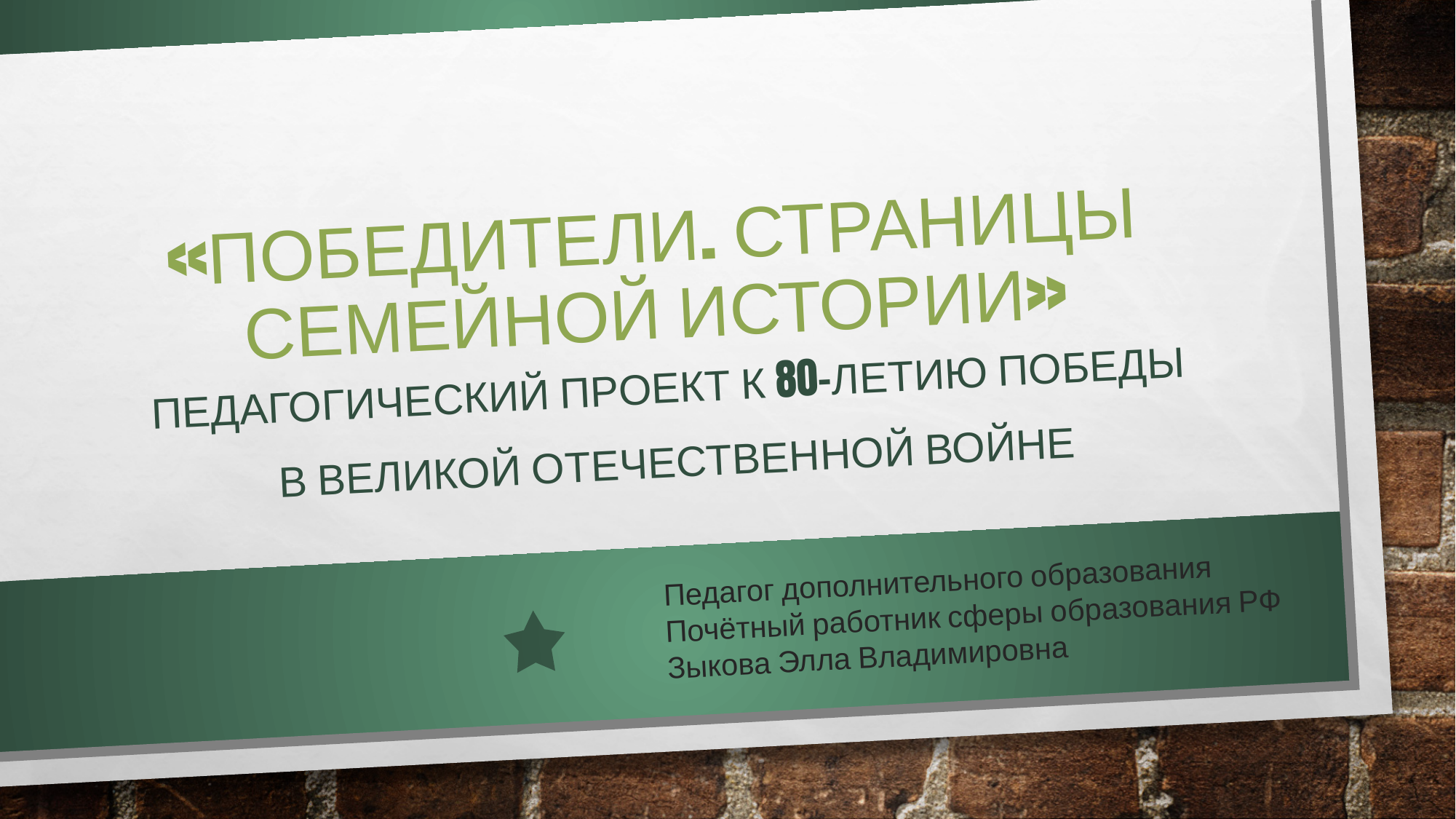

# «победители. Страницы семейной истории»
ПЕДАГОГИЧЕСКИЙ ПРОЕКТ К 80-летию ПОБЕДЫ
В ВЕЛИКОЙ ОТЕЧЕСТВЕННОЙ ВОЙНЕ
Педагог дополнительного образования
Почётный работник сферы образования РФ
Зыкова Элла Владимировна